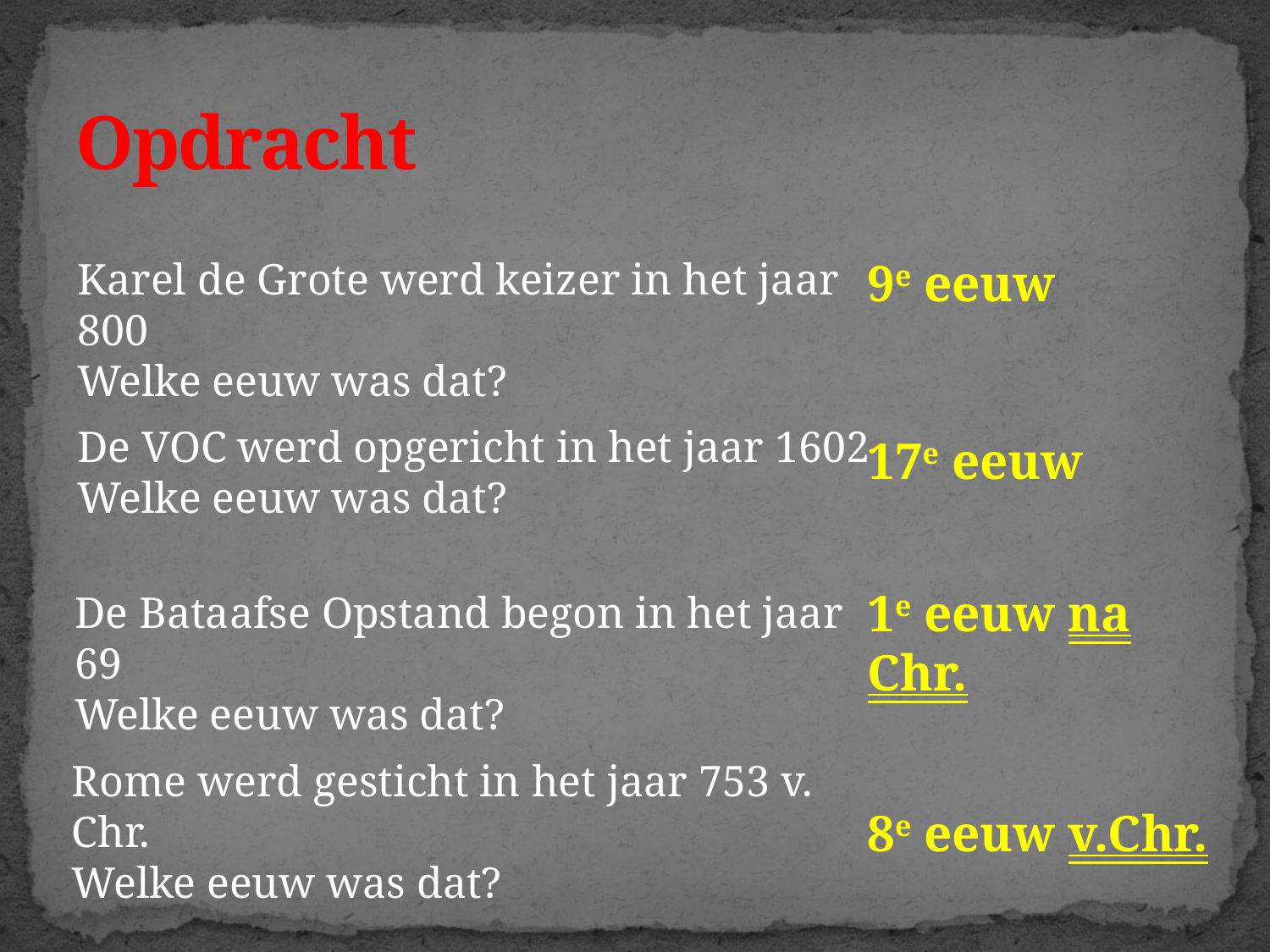

# Opdracht
Karel de Grote werd keizer in het jaar 800
Welke eeuw was dat?
9e eeuw

17e eeuw

1e eeuw na Chr.

8e eeuw v.Chr.
De VOC werd opgericht in het jaar 1602
Welke eeuw was dat?
De Bataafse Opstand begon in het jaar 69
Welke eeuw was dat?
Rome werd gesticht in het jaar 753 v. Chr.
Welke eeuw was dat?